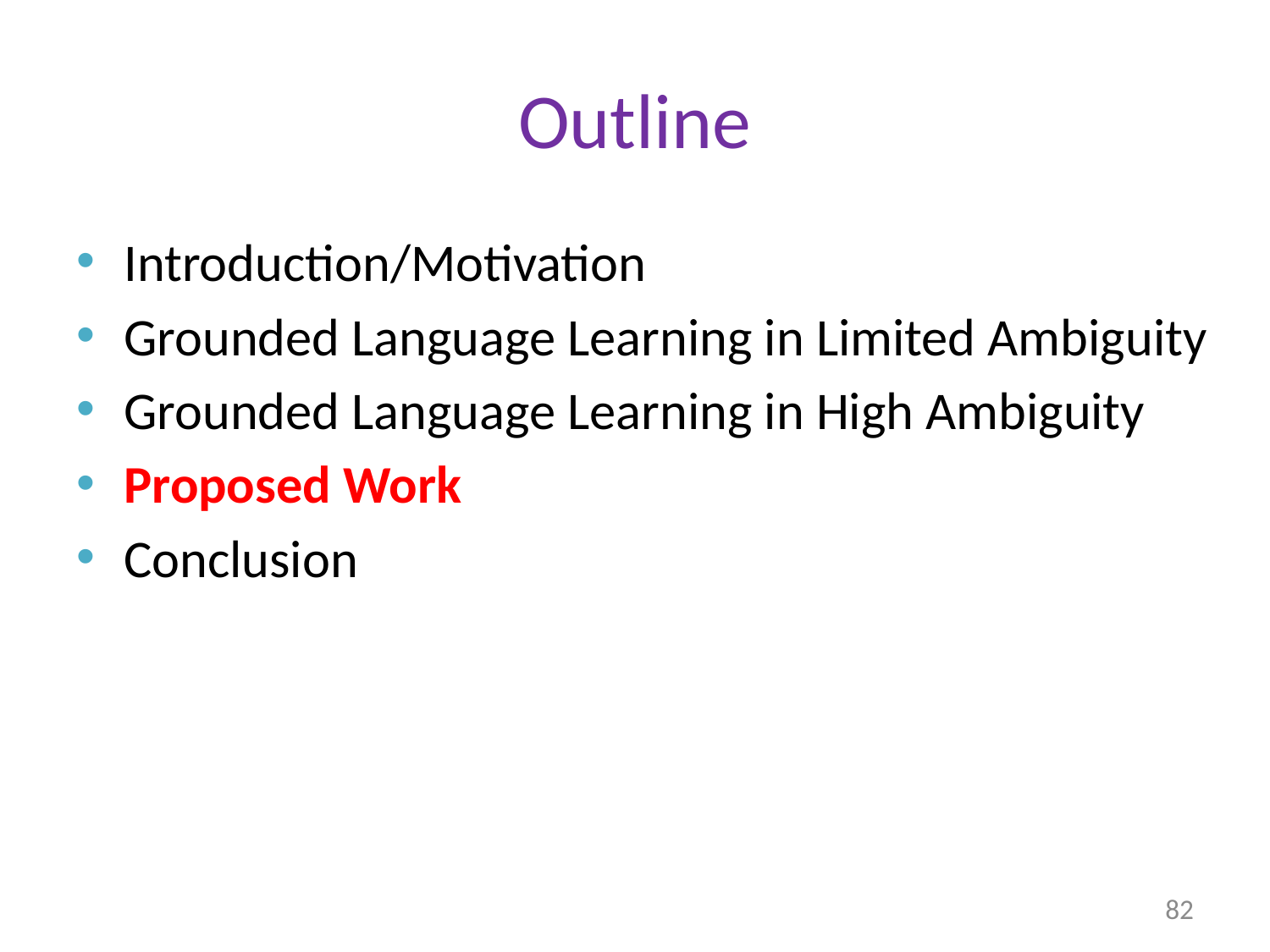

# Outline
Introduction/Motivation
Grounded Language Learning in Limited Ambiguity
Grounded Language Learning in High Ambiguity
Proposed Work
Conclusion

82